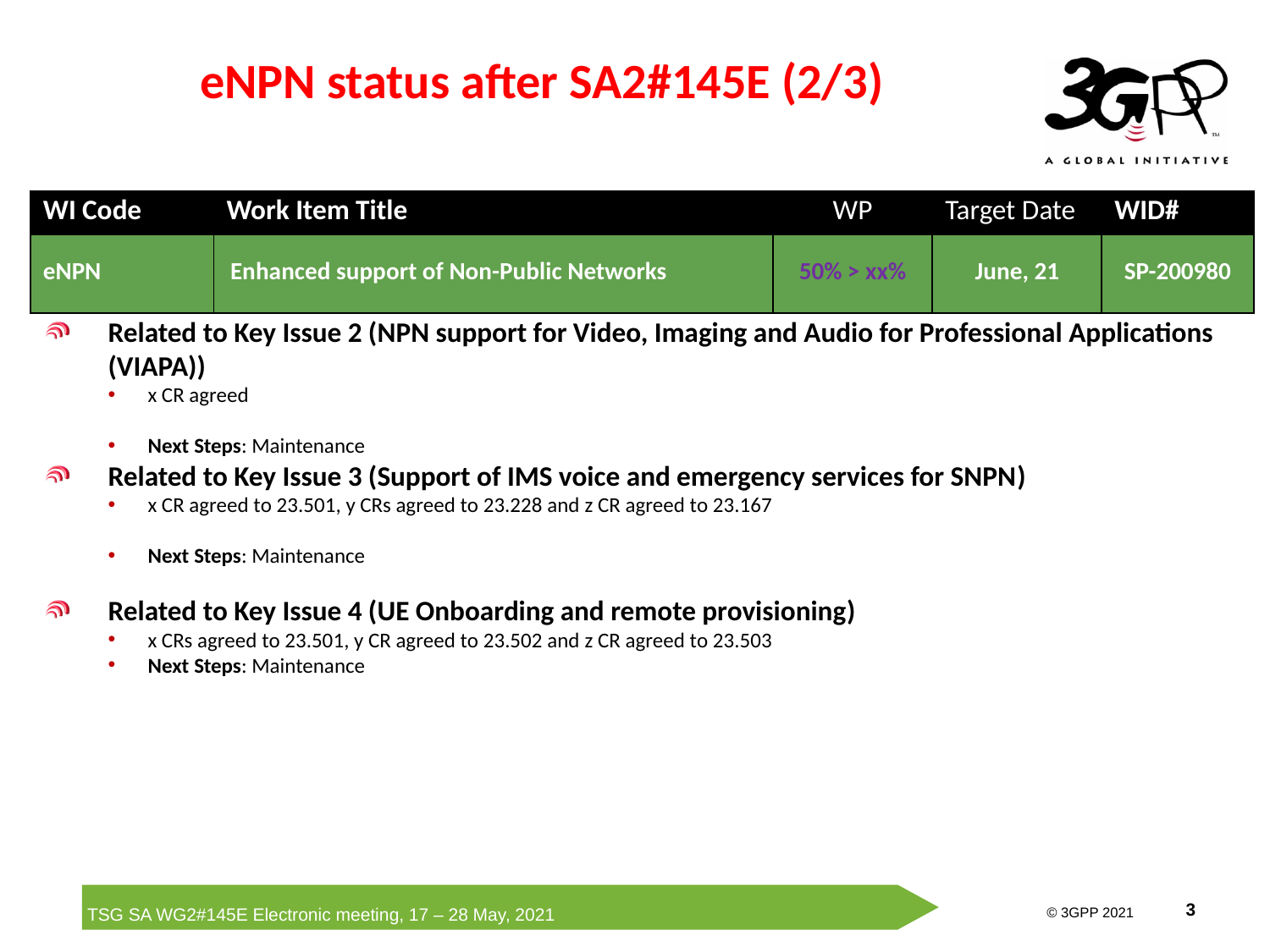

# eNPN status after SA2#145E (2/3)
| WI Code | Work Item Title | WP | Target Date | WID# |
| --- | --- | --- | --- | --- |
| eNPN | Enhanced support of Non-Public Networks | 50% > xx% | June, 21 | SP-200980 |
Related to Key Issue 2 (NPN support for Video, Imaging and Audio for Professional Applications (VIAPA))
x CR agreed

Next Steps: Maintenance
Related to Key Issue 3 (Support of IMS voice and emergency services for SNPN)
x CR agreed to 23.501, y CRs agreed to 23.228 and z CR agreed to 23.167

Next Steps: Maintenance

Related to Key Issue 4 (UE Onboarding and remote provisioning)
x CRs agreed to 23.501, y CR agreed to 23.502 and z CR agreed to 23.503
Next Steps: Maintenance